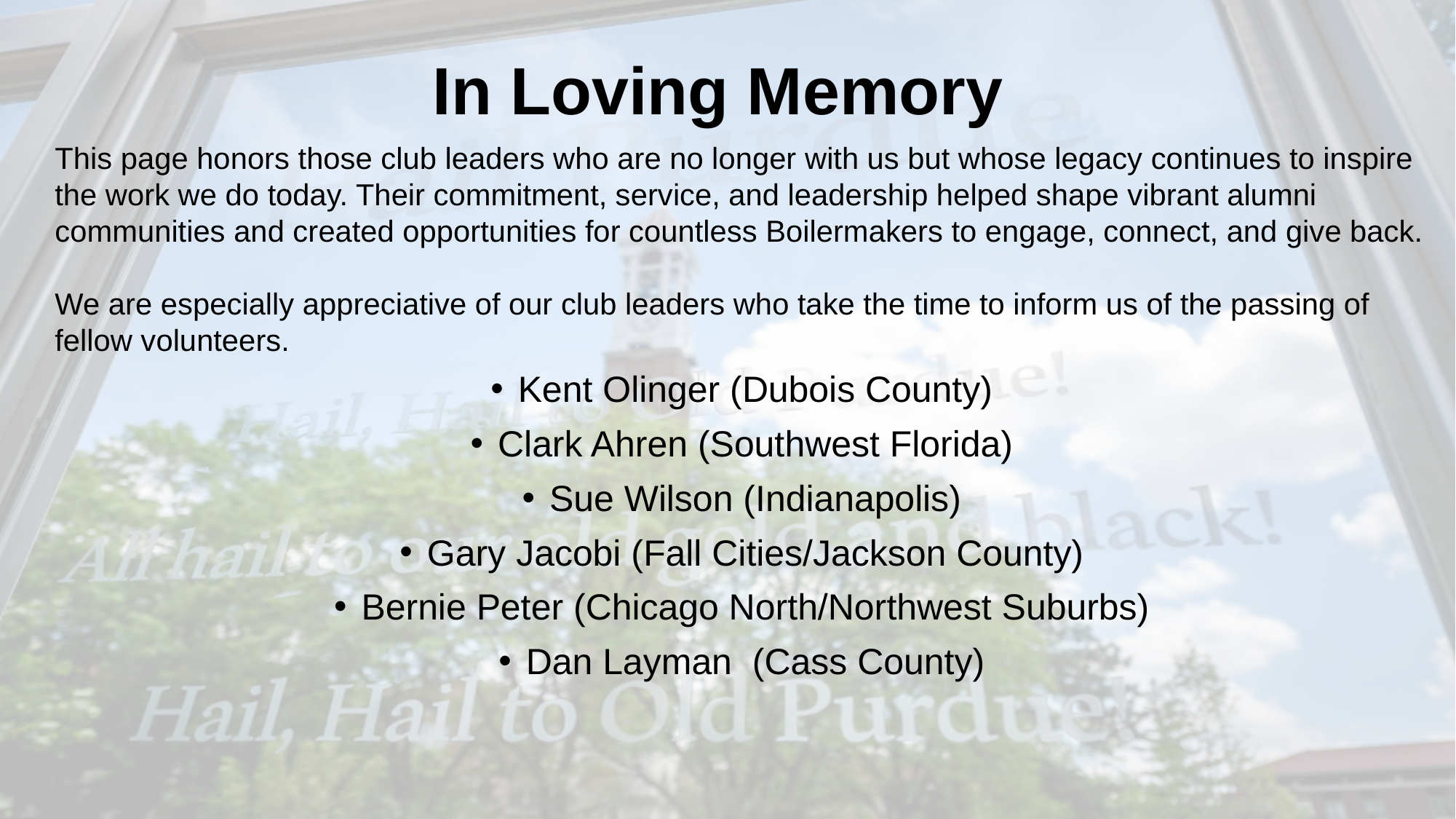

In Loving Memory
This page honors those club leaders who are no longer with us but whose legacy continues to inspire the work we do today. Their commitment, service, and leadership helped shape vibrant alumni communities and created opportunities for countless Boilermakers to engage, connect, and give back.

We are especially appreciative of our club leaders who take the time to inform us of the passing of fellow volunteers.
Kent Olinger (Dubois County)
Clark Ahren (Southwest Florida)
Sue Wilson (Indianapolis)
Gary Jacobi (Fall Cities/Jackson County)
Bernie Peter (Chicago North/Northwest Suburbs)
Dan Layman  (Cass County)